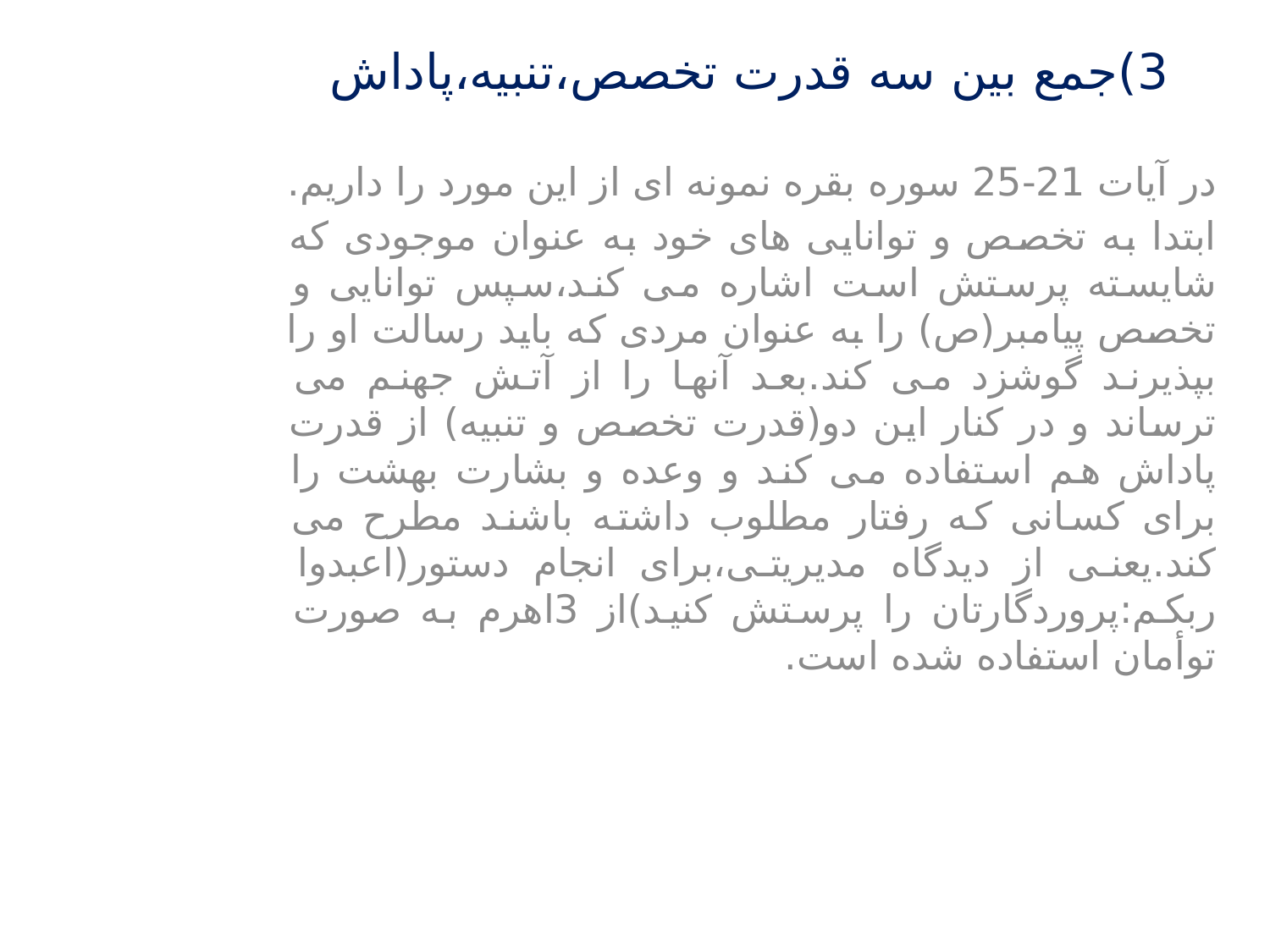

# 3)جمع بین سه قدرت تخصص،تنبیه،پاداش
در آیات 21-25 سوره بقره نمونه ای از این مورد را داریم.
ابتدا به تخصص و توانایی های خود به عنوان موجودی که شایسته پرستش است اشاره می کند،سپس توانایی و تخصص پیامبر(ص) را به عنوان مردی که باید رسالت او را بپذیرند گوشزد می کند.بعد آنها را از آتش جهنم می ترساند و در کنار این دو(قدرت تخصص و تنبیه) از قدرت پاداش هم استفاده می کند و وعده و بشارت بهشت را برای کسانی که رفتار مطلوب داشته باشند مطرح می کند.یعنی از دیدگاه مدیریتی،برای انجام دستور(اعبدوا ربکم:پروردگارتان را پرستش کنید)از 3اهرم به صورت توأمان استفاده شده است.